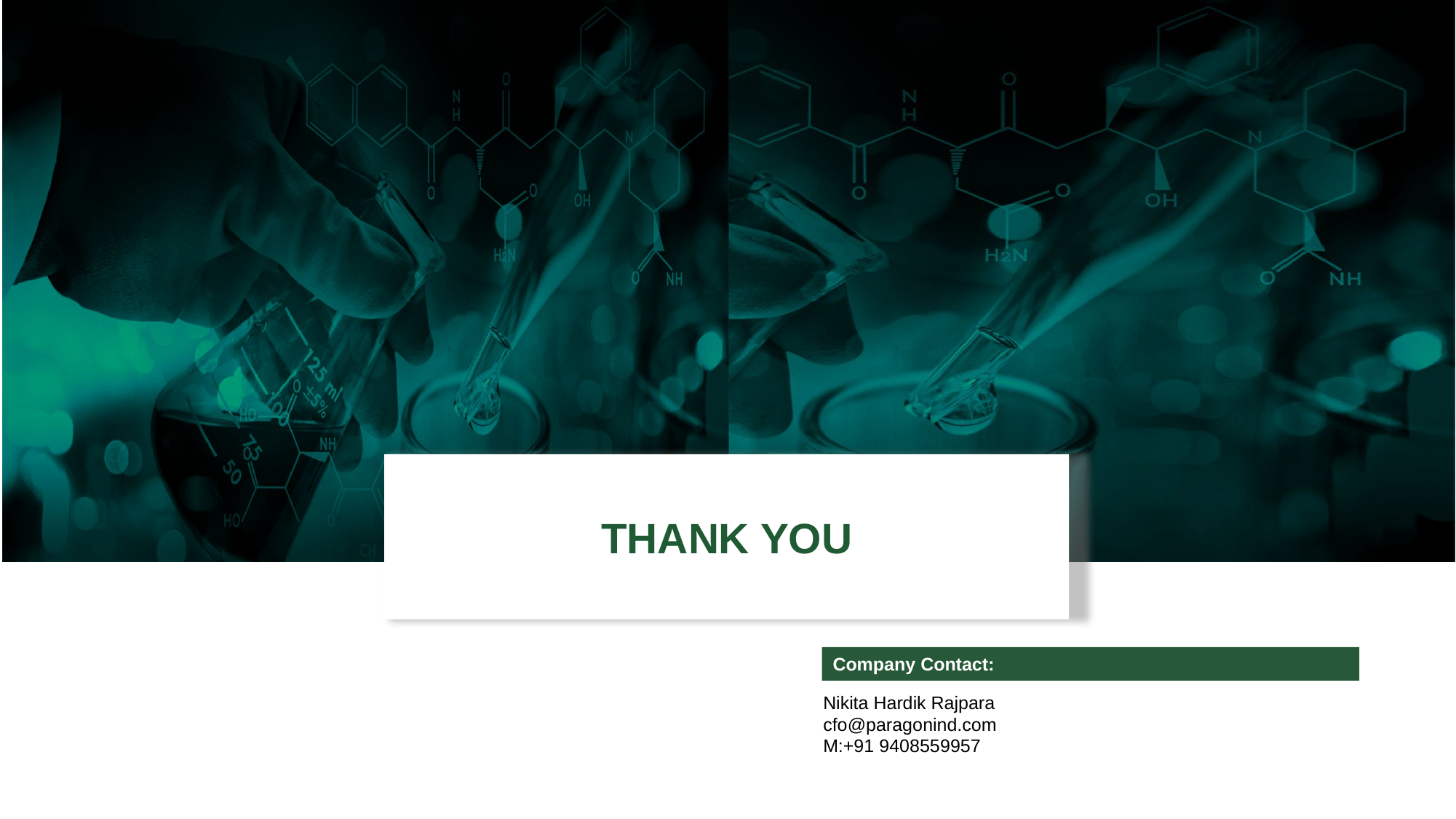

THANK YOU
Company Contact:
Nikita Hardik Rajpara
cfo@paragonind.com
M:+91 9408559957